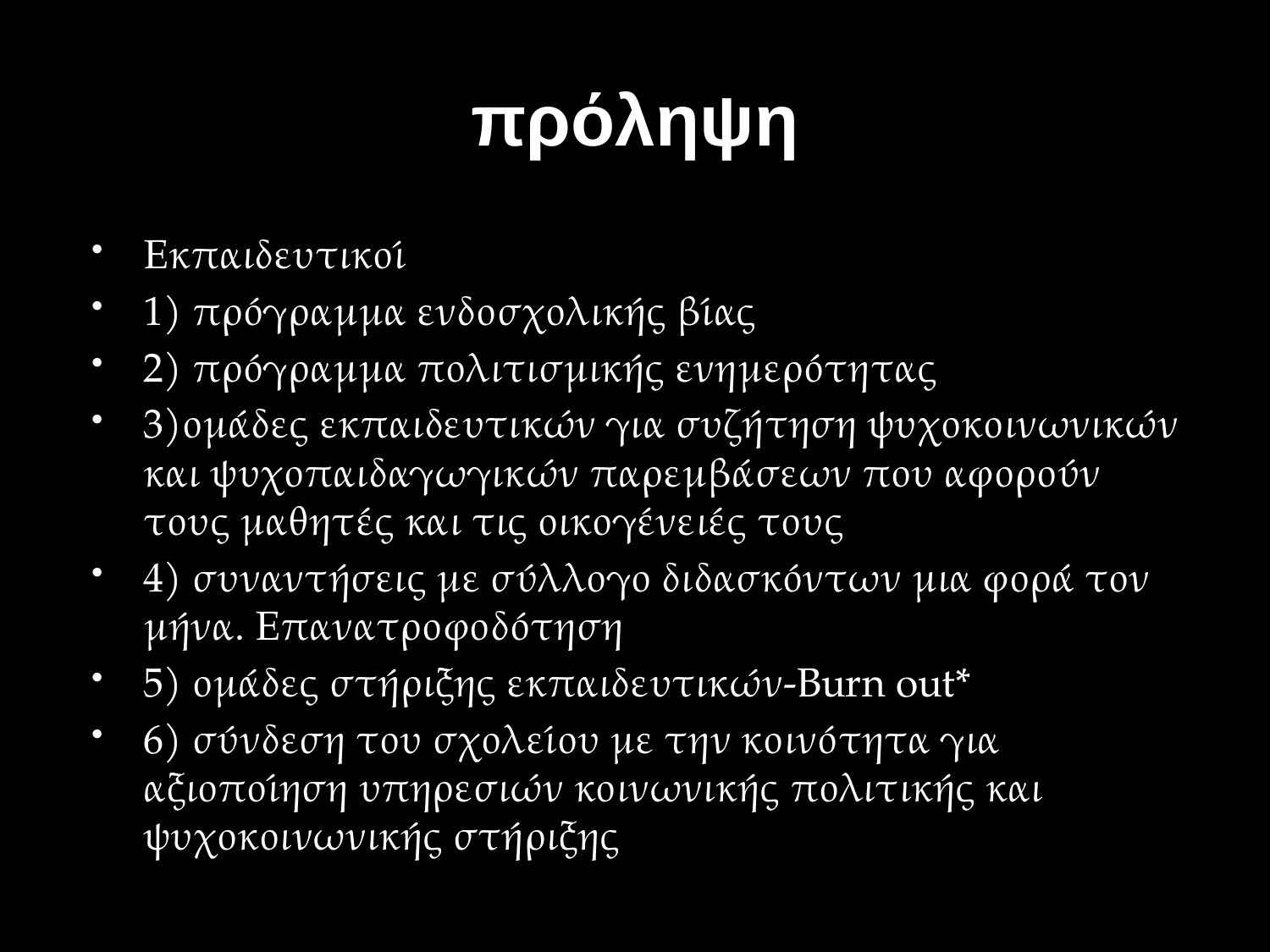

# πρόληψη
Εκπαιδευτικοί
1) πρόγραμμα ενδοσχολικής βίας
2) πρόγραμμα πολιτισμικής ενημερότητας
3)ομάδες εκπαιδευτικών για συζήτηση ψυχοκοινωνικών και ψυχοπαιδαγωγικών παρεμβάσεων που αφορούν τους μαθητές και τις οικογένειές τους
4) συναντήσεις με σύλλογο διδασκόντων μια φορά τον μήνα. Επανατροφοδότηση
5) ομάδες στήριξης εκπαιδευτικών-Burn out*
6) σύνδεση του σχολείου με την κοινότητα για αξιοποίηση υπηρεσιών κοινωνικής πολιτικής και ψυχοκοινωνικής στήριξης